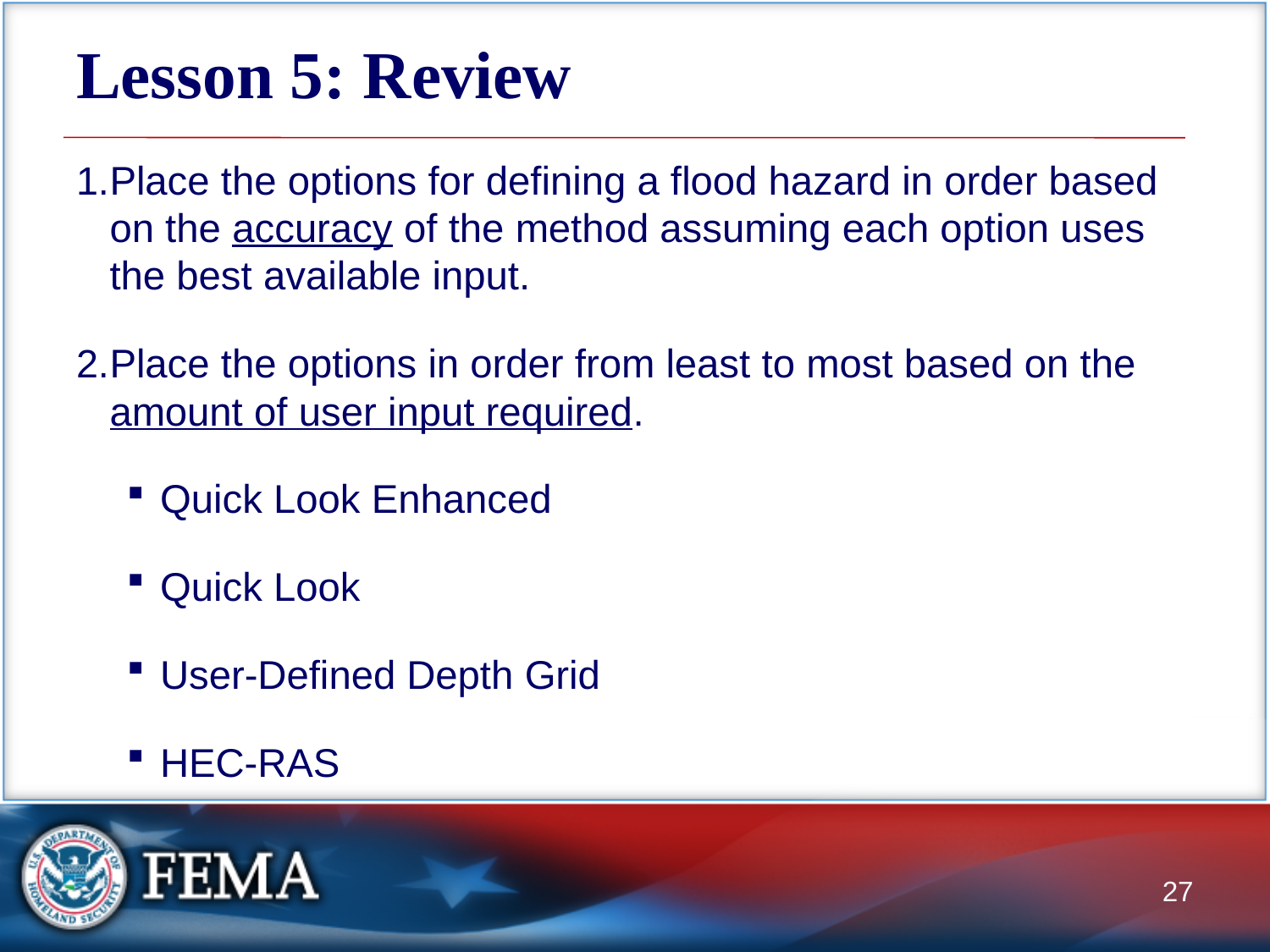

# Lesson 5: Review
Place the options for defining a flood hazard in order based on the accuracy of the method assuming each option uses the best available input.
Place the options in order from least to most based on the amount of user input required.
Quick Look Enhanced
Quick Look
User-Defined Depth Grid
HEC-RAS
27